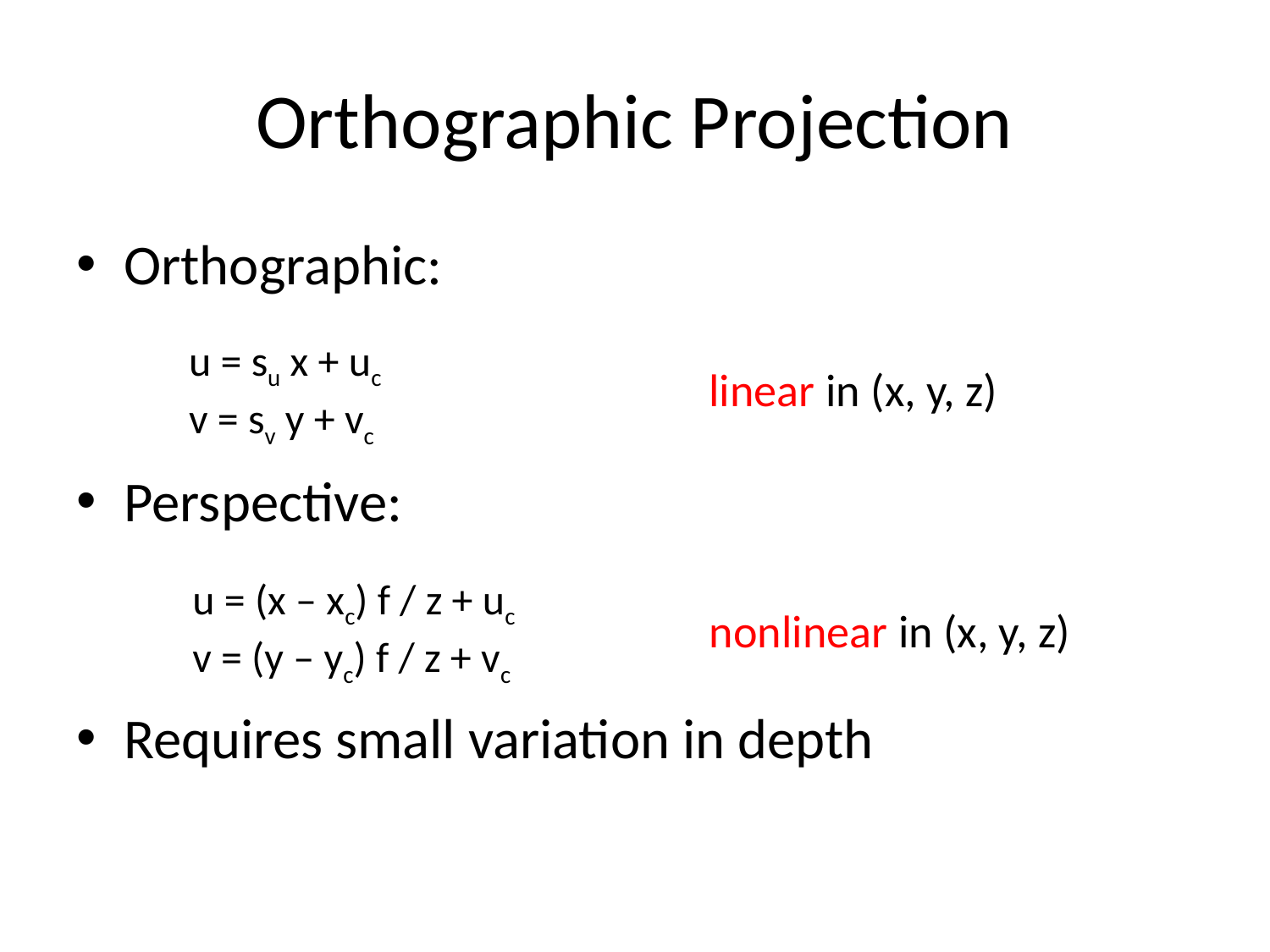

# Orthographic Projection
Orthographic:

Perspective:

Requires small variation in depth
u = su x + uc
v = sv y + vc
linear in (x, y, z)
u = (x – xc) f / z + uc
v = (y – yc) f / z + vc
nonlinear in (x, y, z)